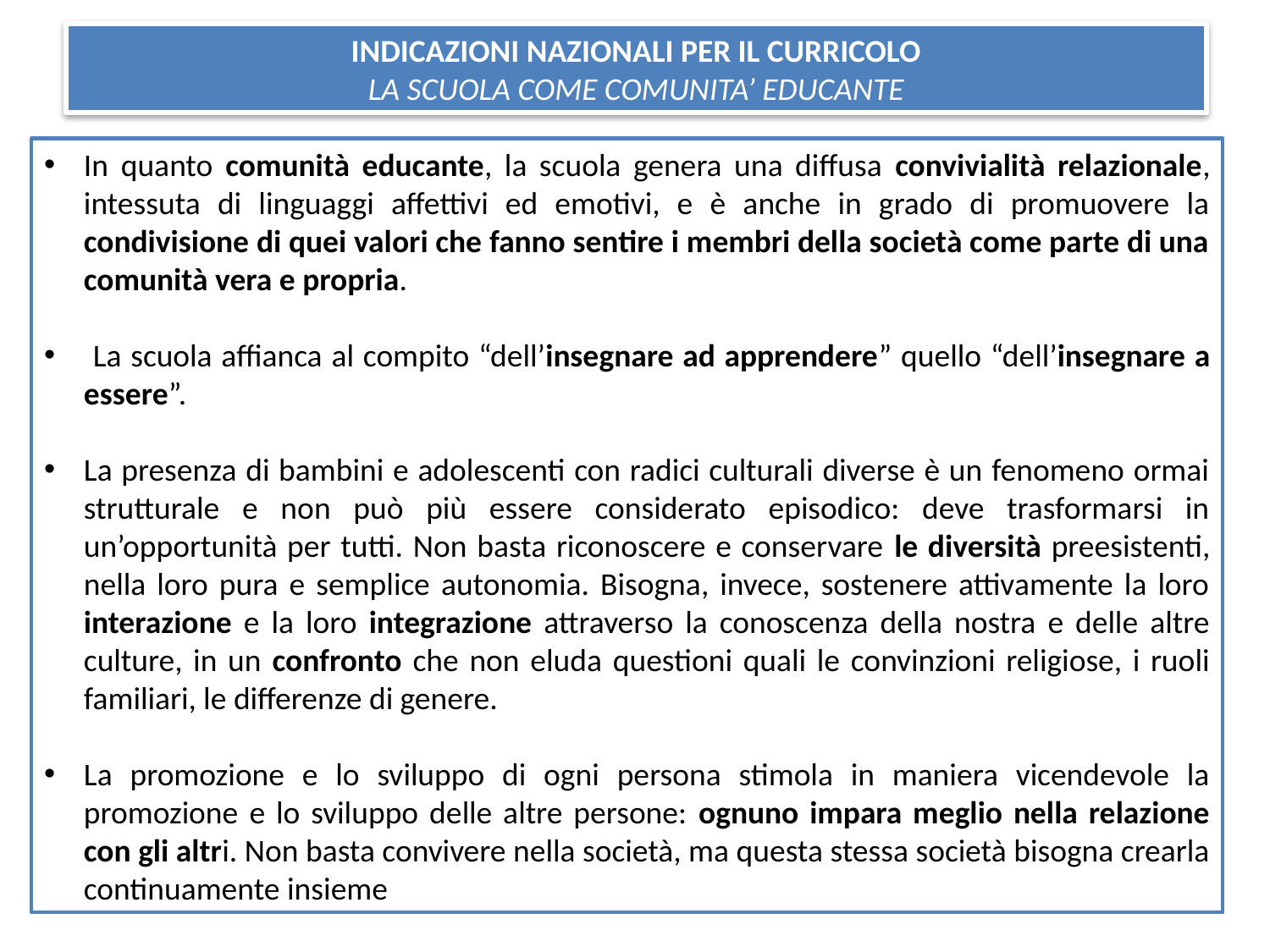

INDICAZIONI NAZIONALI PER IL CURRICOLO
LA SCUOLA COME COMUNITA’ EDUCANTE

In quanto comunità educante, la scuola genera una diffusa convivialità relazionale, intessuta di linguaggi affettivi ed emotivi, e è anche in grado di promuovere la condivisione di quei valori che fanno sentire i membri della società come parte di una comunità vera e propria.

 La scuola affianca al compito “dell’insegnare ad apprendere” quello “dell’insegnare a essere”.

La presenza di bambini e adolescenti con radici culturali diverse è un fenomeno ormai strutturale e non può più essere considerato episodico: deve trasformarsi in un’opportunità per tutti. Non basta riconoscere e conservare le diversità preesistenti, nella loro pura e semplice autonomia. Bisogna, invece, sostenere attivamente la loro interazione e la loro integrazione attraverso la conoscenza della nostra e delle altre culture, in un confronto che non eluda questioni quali le convinzioni religiose, i ruoli familiari, le differenze di genere.

La promozione e lo sviluppo di ogni persona stimola in maniera vicendevole la promozione e lo sviluppo delle altre persone: ognuno impara meglio nella relazione con gli altri. Non basta convivere nella società, ma questa stessa società bisogna crearla continuamente insieme